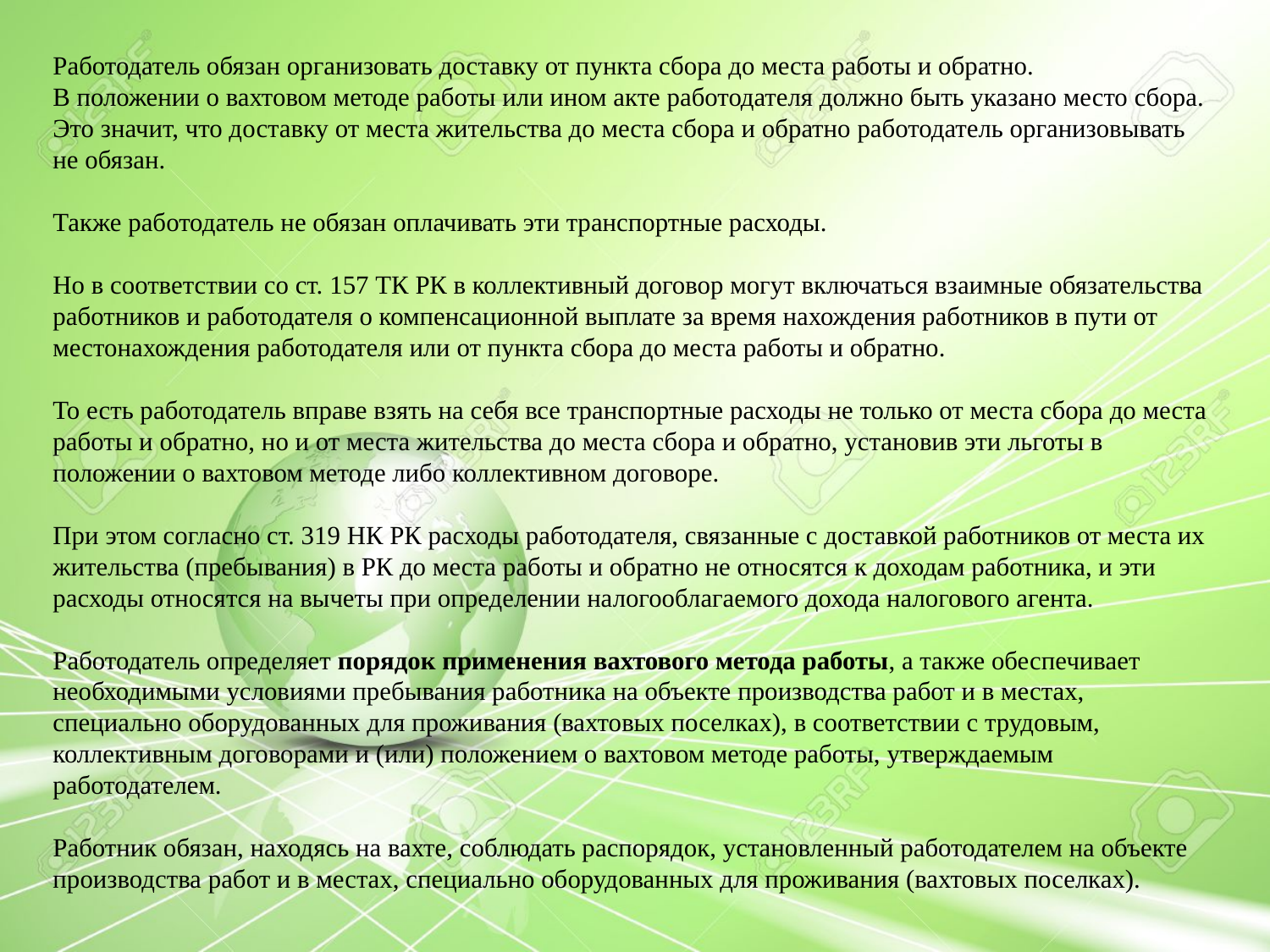

Работодатель обязан организовать доставку от пункта сбора до места работы и обратно.
В положении о вахтовом методе работы или ином акте работодателя должно быть указано место сбора.
Это значит, что доставку от места жительства до места сбора и обратно работодатель организовывать не обязан.

Также работодатель не обязан оплачивать эти транспортные расходы.

Но в соответствии со ст. 157 ТК РК в коллективный договор могут включаться взаимные обязательства работников и работодателя о компенсационной выплате за время нахождения работников в пути от местонахождения работодателя или от пункта сбора до места работы и обратно.

То есть работодатель вправе взять на себя все транспортные расходы не только от места сбора до места работы и обратно, но и от места жительства до места сбора и обратно, установив эти льготы в положении о вахтовом методе либо коллективном договоре.

При этом согласно ст. 319 НК РК расходы работодателя, связанные с доставкой работников от места их жительства (пребывания) в РК до места работы и обратно не относятся к доходам работника, и эти расходы относятся на вычеты при определении налогооблагаемого дохода налогового агента.

Работодатель определяет порядок применения вахтового метода работы, а также обеспечивает необходимыми условиями пребывания работника на объекте производства работ и в местах, специально оборудованных для проживания (вахтовых поселках), в соответствии с трудовым, коллективным договорами и (или) положением о вахтовом методе работы, утверждаемым работодателем.

Работник обязан, находясь на вахте, соблюдать распорядок, установленный работодателем на объекте производства работ и в местах, специально оборудованных для проживания (вахтовых поселках).